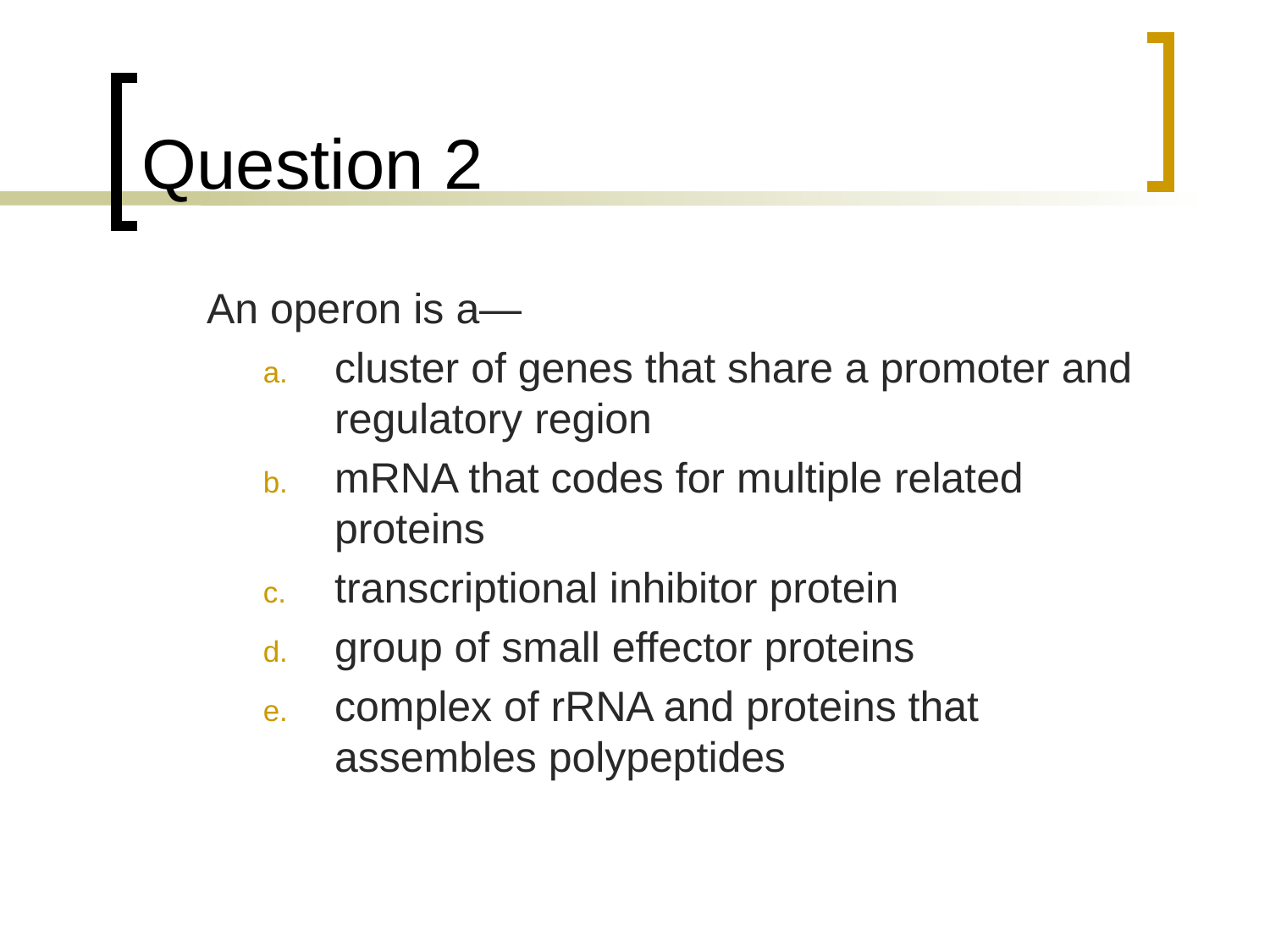

# Question 2
	An operon is a—
cluster of genes that share a promoter and regulatory region
mRNA that codes for multiple related proteins
transcriptional inhibitor protein
group of small effector proteins
complex of rRNA and proteins that assembles polypeptides